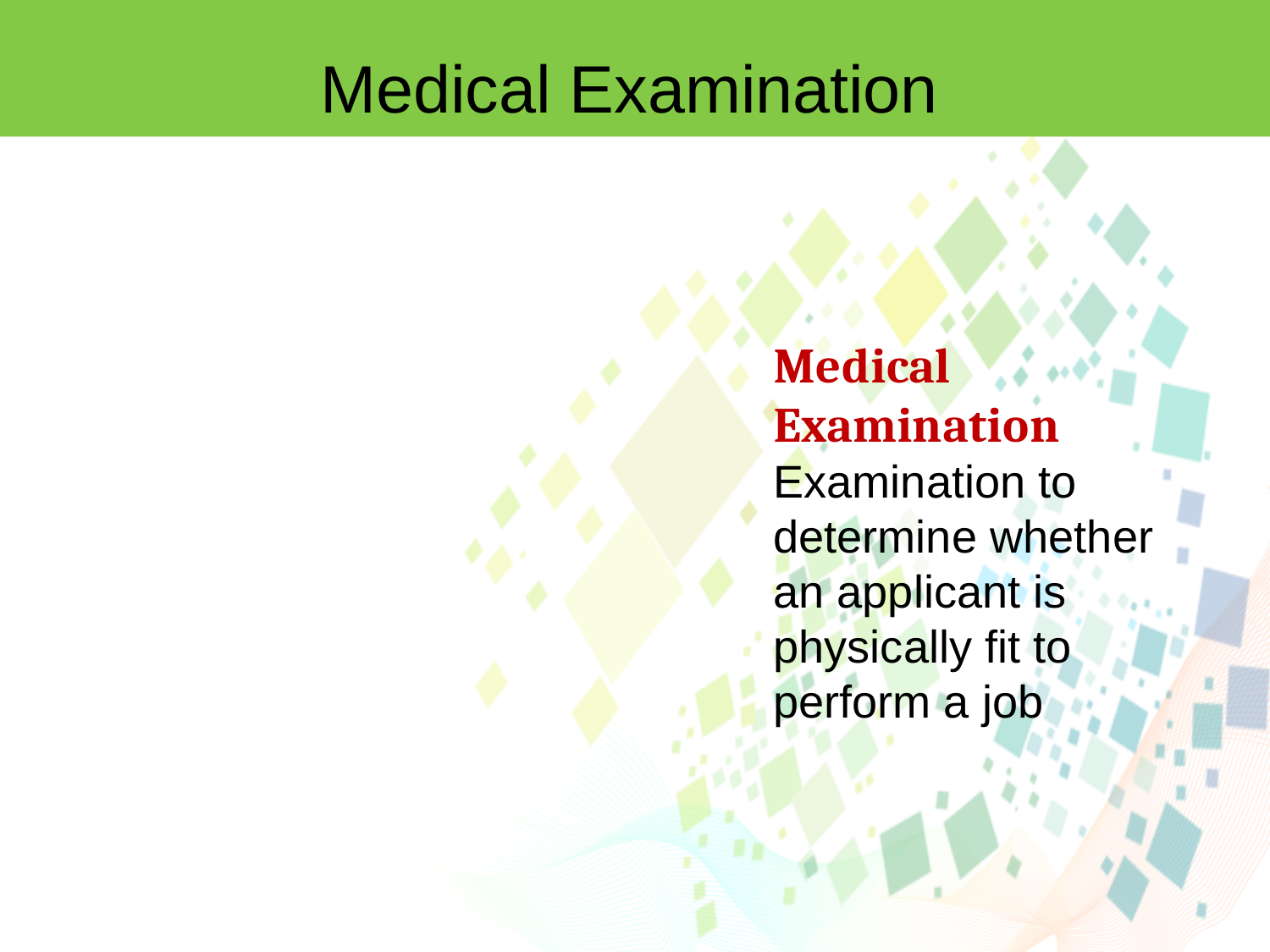

Medical Examination
Medical Examination
Examination to determine whether an applicant is physically fit to perform a job